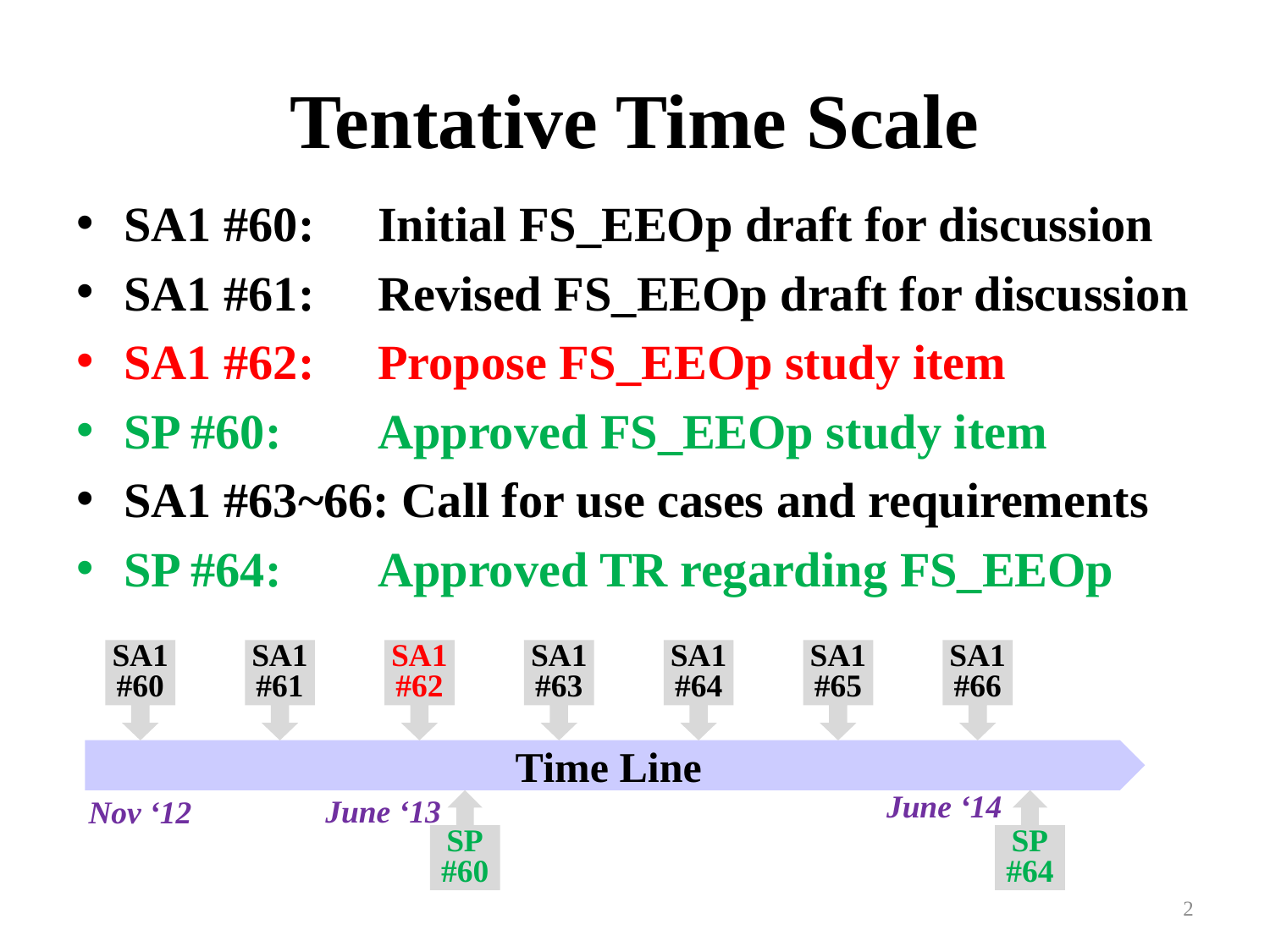

# Tentative Time Scale
SA1 #60:	Initial FS_EEOp draft for discussion
SA1 #61:	Revised FS_EEOp draft for discussion
SA1 #62:	Propose FS_EEOp study item
SP #60:	Approved FS_EEOp study item
SA1 #63~66: Call for use cases and requirements
SP #64:	Approved TR regarding FS_EEOp
SA1
#60
SA1
#61
SA1
#62
SA1
#63
SA1
#64
SA1
#65
SA1
#66
Time Line
June ‘14
June ‘13
Nov ‘12
SP
#60
SP
#64
2